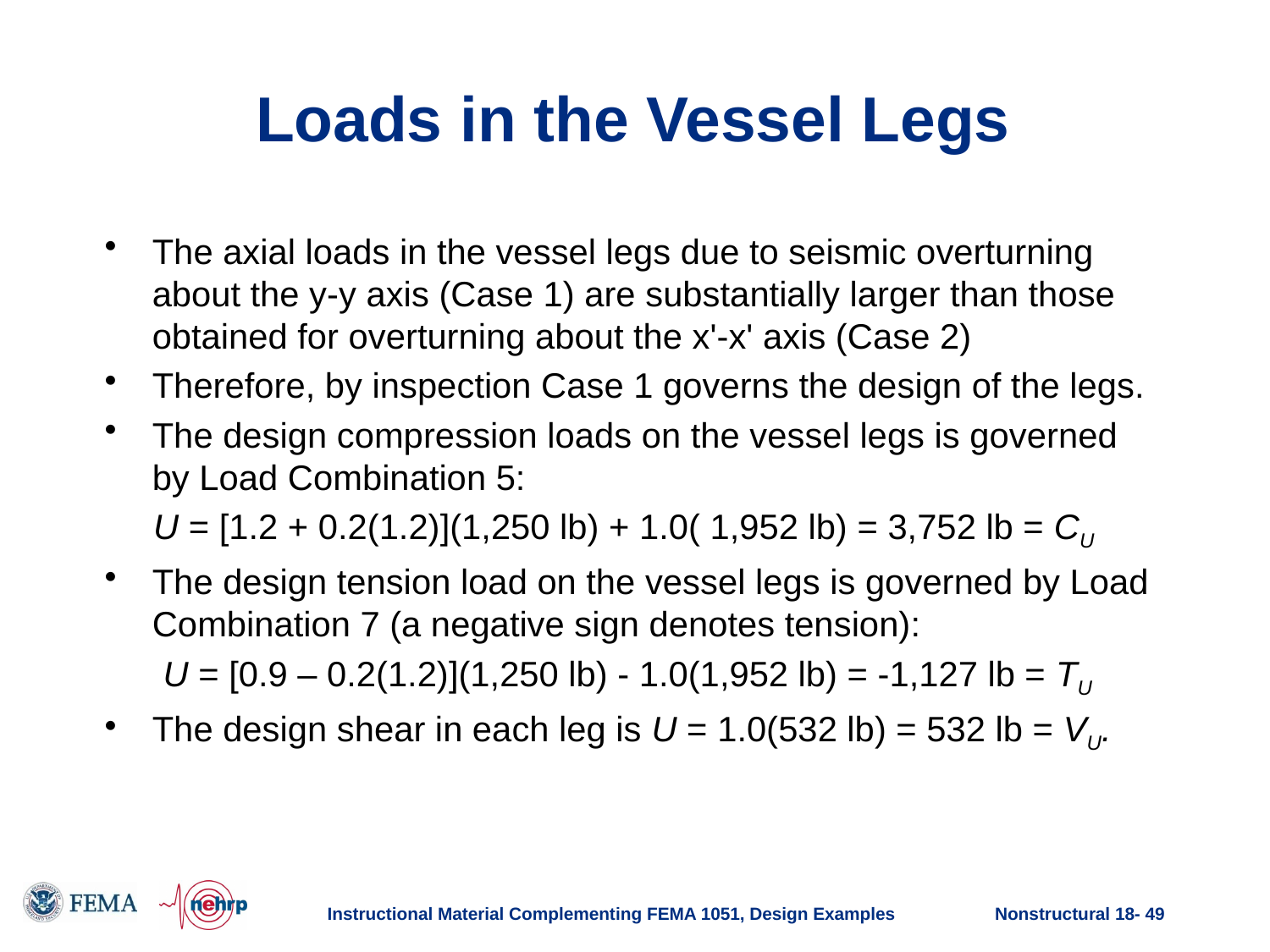

# Loads in the Vessel Legs
The axial loads in the vessel legs due to seismic overturning about the y-y axis (Case 1) are substantially larger than those obtained for overturning about the x'-x' axis (Case 2)
Therefore, by inspection Case 1 governs the design of the legs.
The design compression loads on the vessel legs is governed by Load Combination 5:
     U = [1.2 + 0.2(1.2)](1,250 lb) + 1.0( 1,952 lb) = 3,752 lb = CU
The design tension load on the vessel legs is governed by Load Combination 7 (a negative sign denotes tension):
      U = [0.9 – 0.2(1.2)](1,250 lb) - 1.0(1,952 lb) = -1,127 lb = TU
The design shear in each leg is U = 1.0(532 lb) = 532 lb = VU.

Instructional Material Complementing FEMA 1051, Design Examples
Nonstructural 18- 49